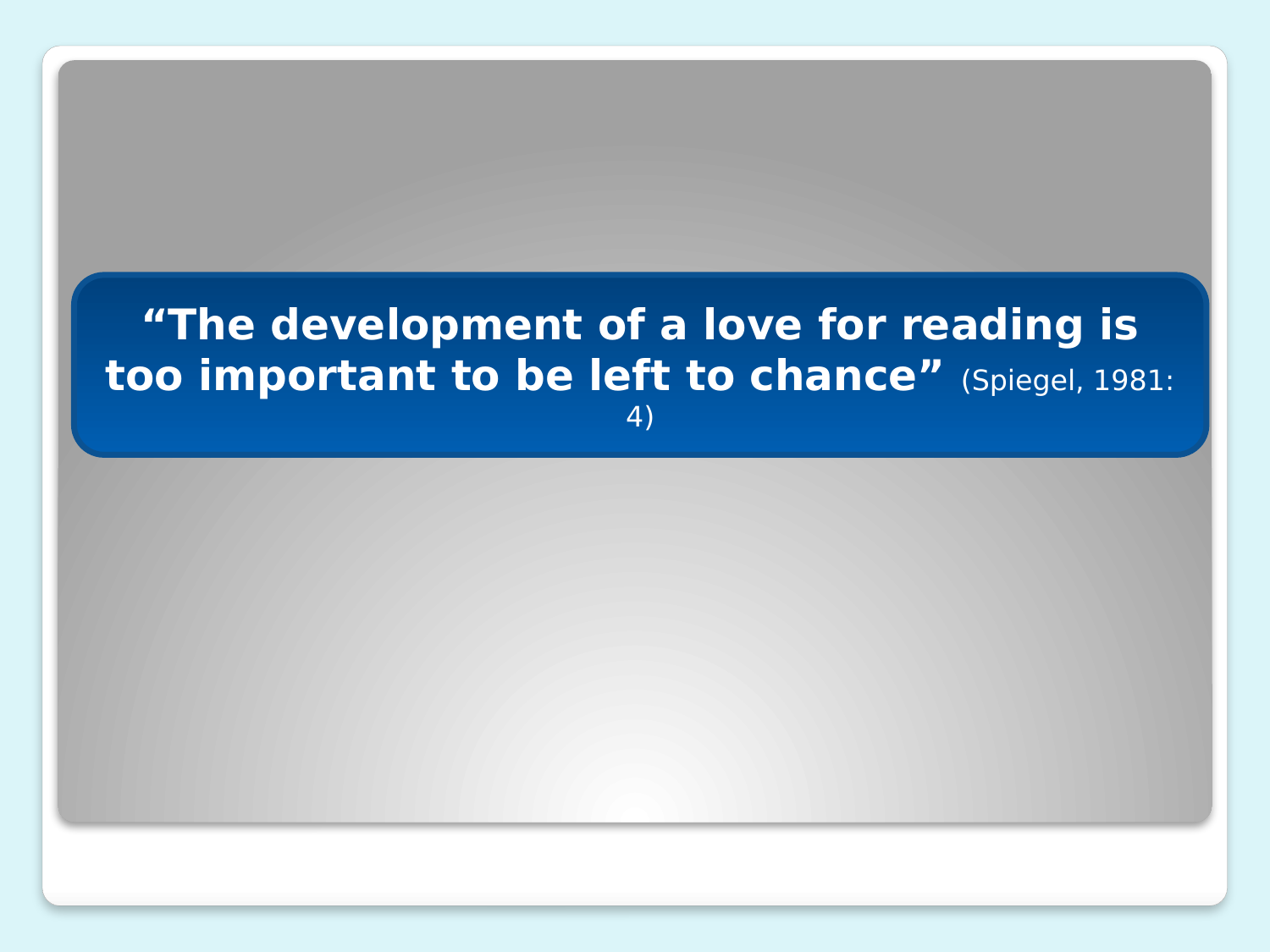

“The development of a love for reading is too important to be left to chance” (Spiegel, 1981: 4)
#